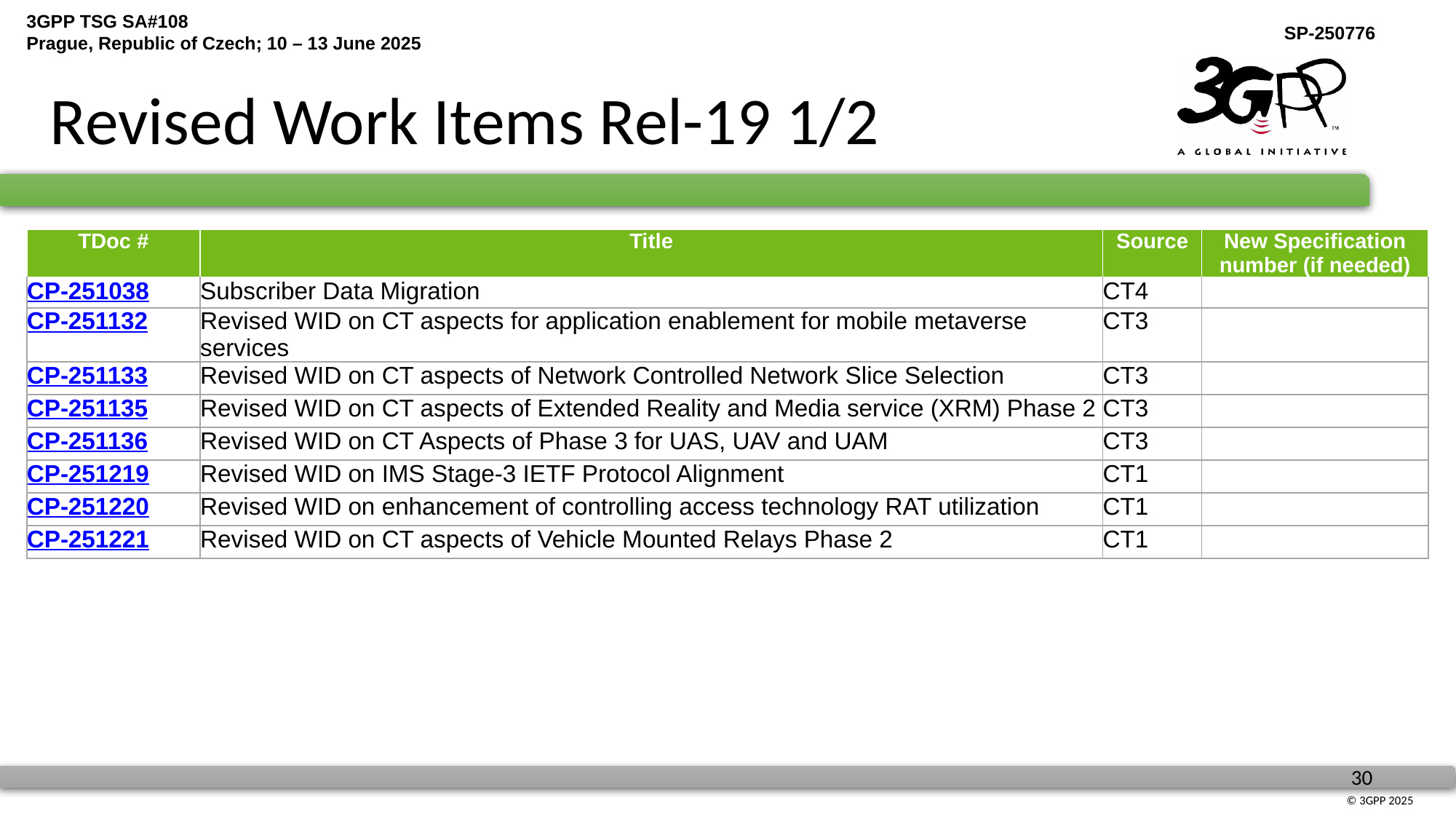

# Revised Work Items Rel-19 1/2
| TDoc # | Title | Source | New Specification number (if needed) |
| --- | --- | --- | --- |
| CP-251038 | Subscriber Data Migration | CT4 |  |
| CP-251132 | Revised WID on CT aspects for application enablement for mobile metaverse services | CT3 |  |
| CP-251133 | Revised WID on CT aspects of Network Controlled Network Slice Selection | CT3 |  |
| CP-251135 | Revised WID on CT aspects of Extended Reality and Media service (XRM) Phase 2 | CT3 |  |
| CP-251136 | Revised WID on CT Aspects of Phase 3 for UAS, UAV and UAM | CT3 |  |
| CP-251219 | Revised WID on IMS Stage-3 IETF Protocol Alignment | CT1 |  |
| CP-251220 | Revised WID on enhancement of controlling access technology RAT utilization | CT1 |  |
| CP-251221 | Revised WID on CT aspects of Vehicle Mounted Relays Phase 2 | CT1 |  |